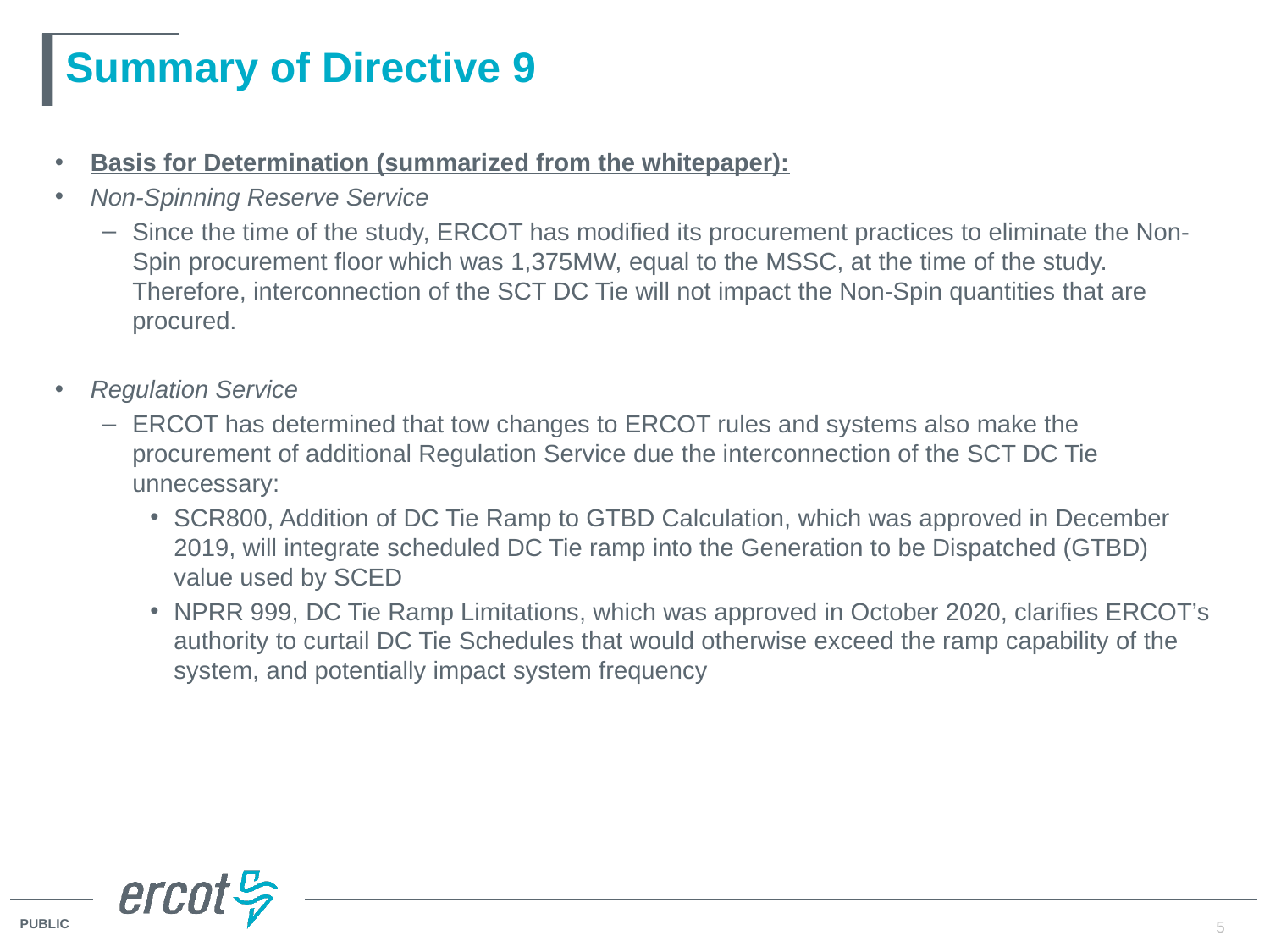

# Summary of Directive 9

Basis for Determination (summarized from the whitepaper):
Non-Spinning Reserve Service
Since the time of the study, ERCOT has modified its procurement practices to eliminate the Non-Spin procurement floor which was 1,375MW, equal to the MSSC, at the time of the study.  Therefore, interconnection of the SCT DC Tie will not impact the Non-Spin quantities that are procured.

Regulation Service
ERCOT has determined that tow changes to ERCOT rules and systems also make the procurement of additional Regulation Service due the interconnection of the SCT DC Tie unnecessary:
SCR800, Addition of DC Tie Ramp to GTBD Calculation, which was approved in December 2019, will integrate scheduled DC Tie ramp into the Generation to be Dispatched (GTBD) value used by SCED
NPRR 999, DC Tie Ramp Limitations, which was approved in October 2020, clarifies ERCOT’s authority to curtail DC Tie Schedules that would otherwise exceed the ramp capability of the system, and potentially impact system frequency
5